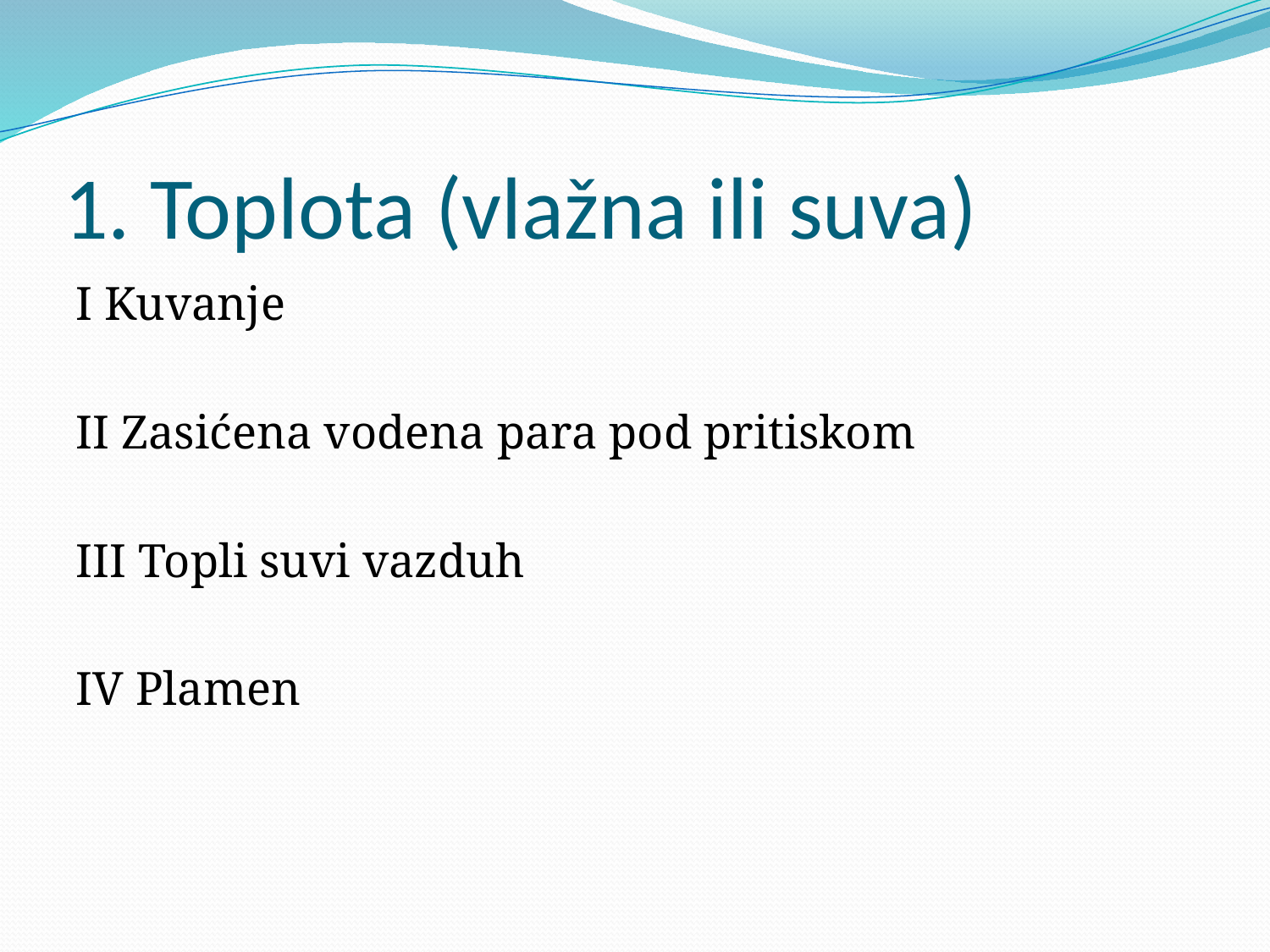

# 1. Toplota (vlažna ili suva)
I Kuvanje

II Zasićena vodena para pod pritiskom

III Topli suvi vazduh

IV Plamen